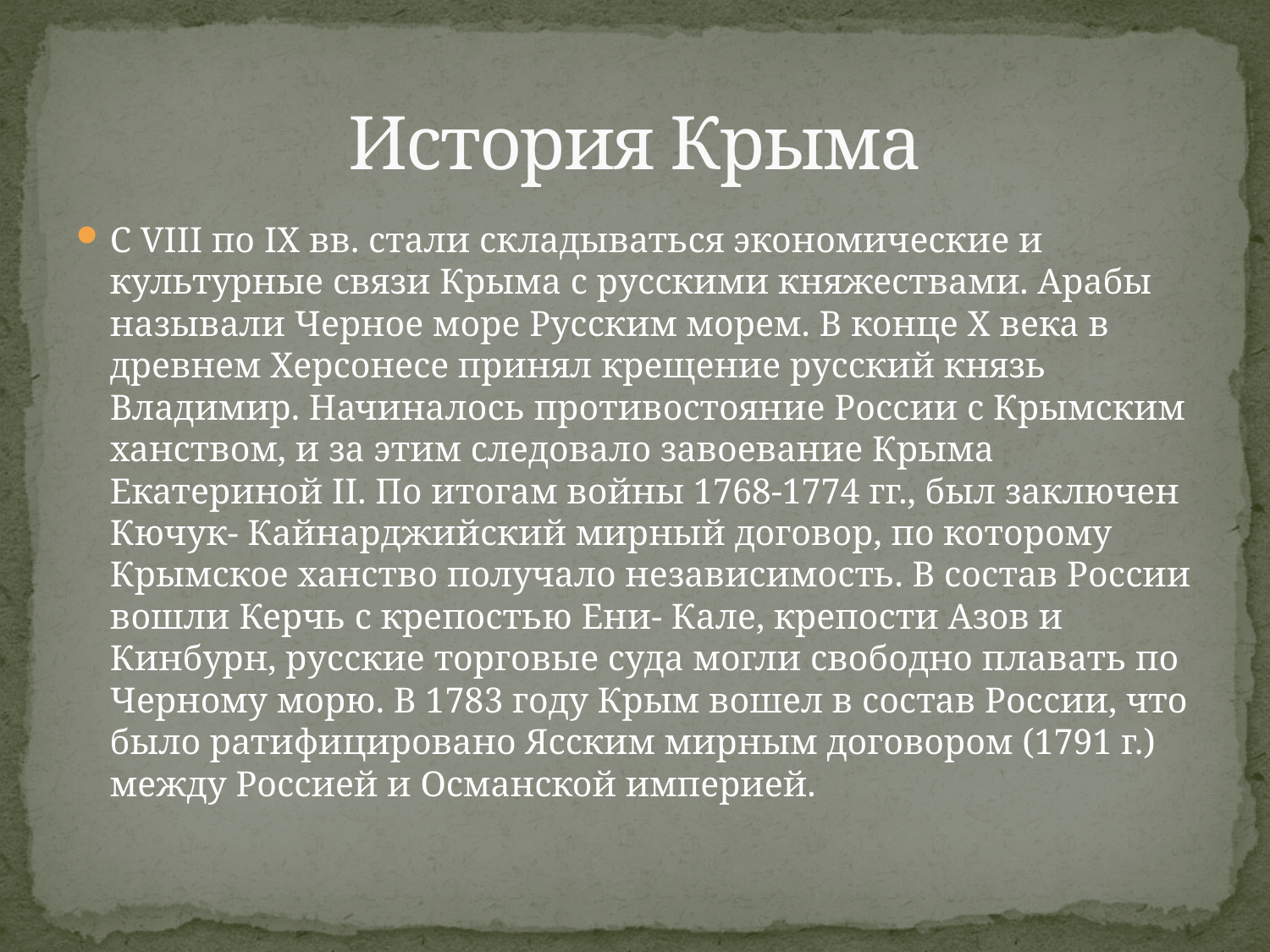

# История Крыма
С VIII по IX вв. стали складываться экономические и культурные связи Крыма с русскими княжествами. Арабы называли Черное море Русским морем. В конце Х века в древнем Херсонесе принял крещение русский князь Владимир. Начиналось противостояние России с Крымским ханством, и за этим следовало завоевание Крыма Екатериной II. По итогам войны 1768-1774 гг., был заключен Кючук- Кайнарджийский мирный договор, по которому Крымское ханство получало независимость. В состав России вошли Керчь с крепостью Ени- Кале, крепости Азов и Кинбурн, русские торговые суда могли свободно плавать по Черному морю. В 1783 году Крым вошел в состав России, что было ратифицировано Ясским мирным договором (1791 г.) между Россией и Османской империей.